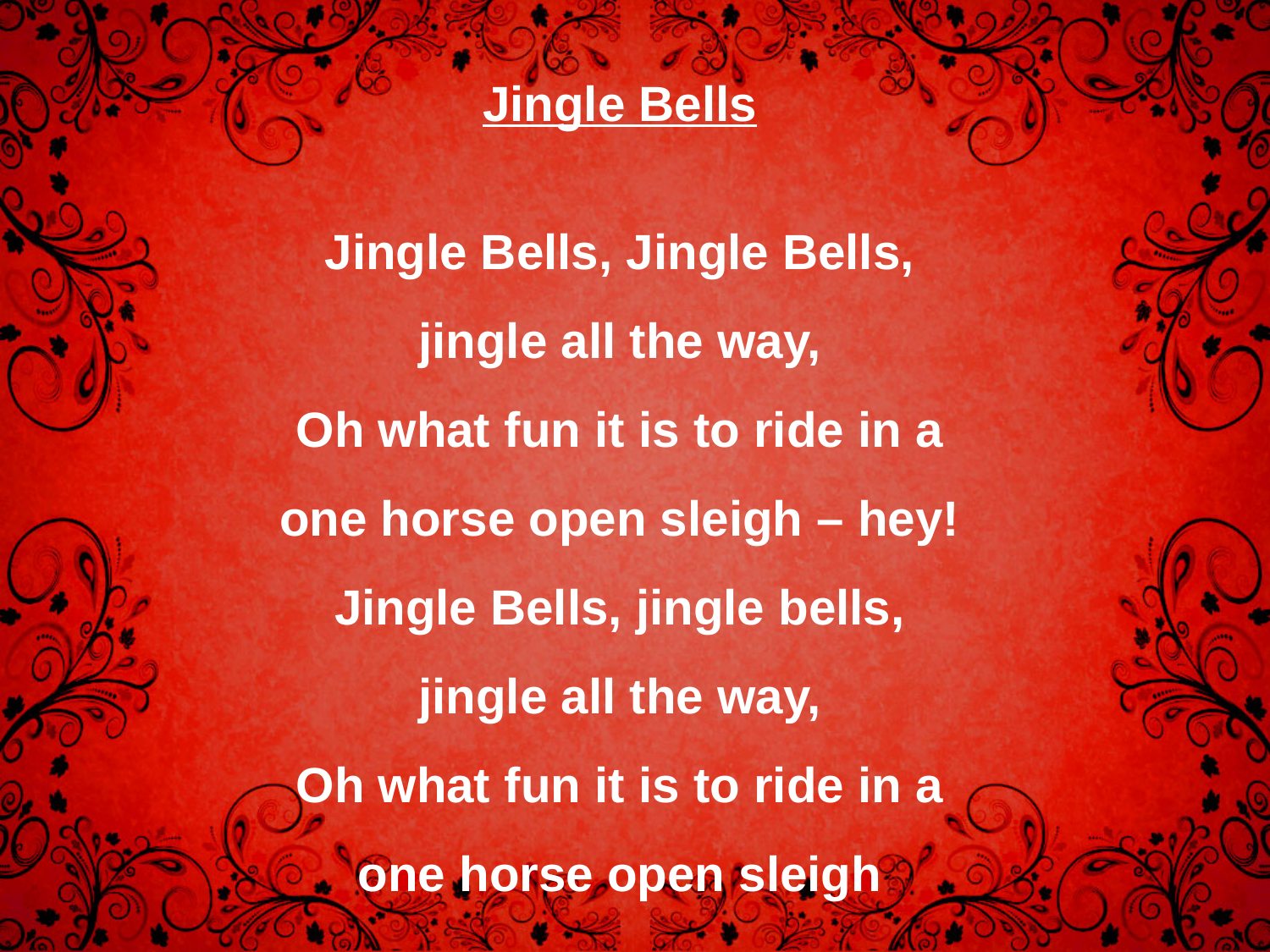

Jingle Bells

Jingle Bells, Jingle Bells, jingle all the way,
Oh what fun it is to ride in a one horse open sleigh – hey!
Jingle Bells, jingle bells, jingle all the way,
Oh what fun it is to ride in a one horse open sleigh